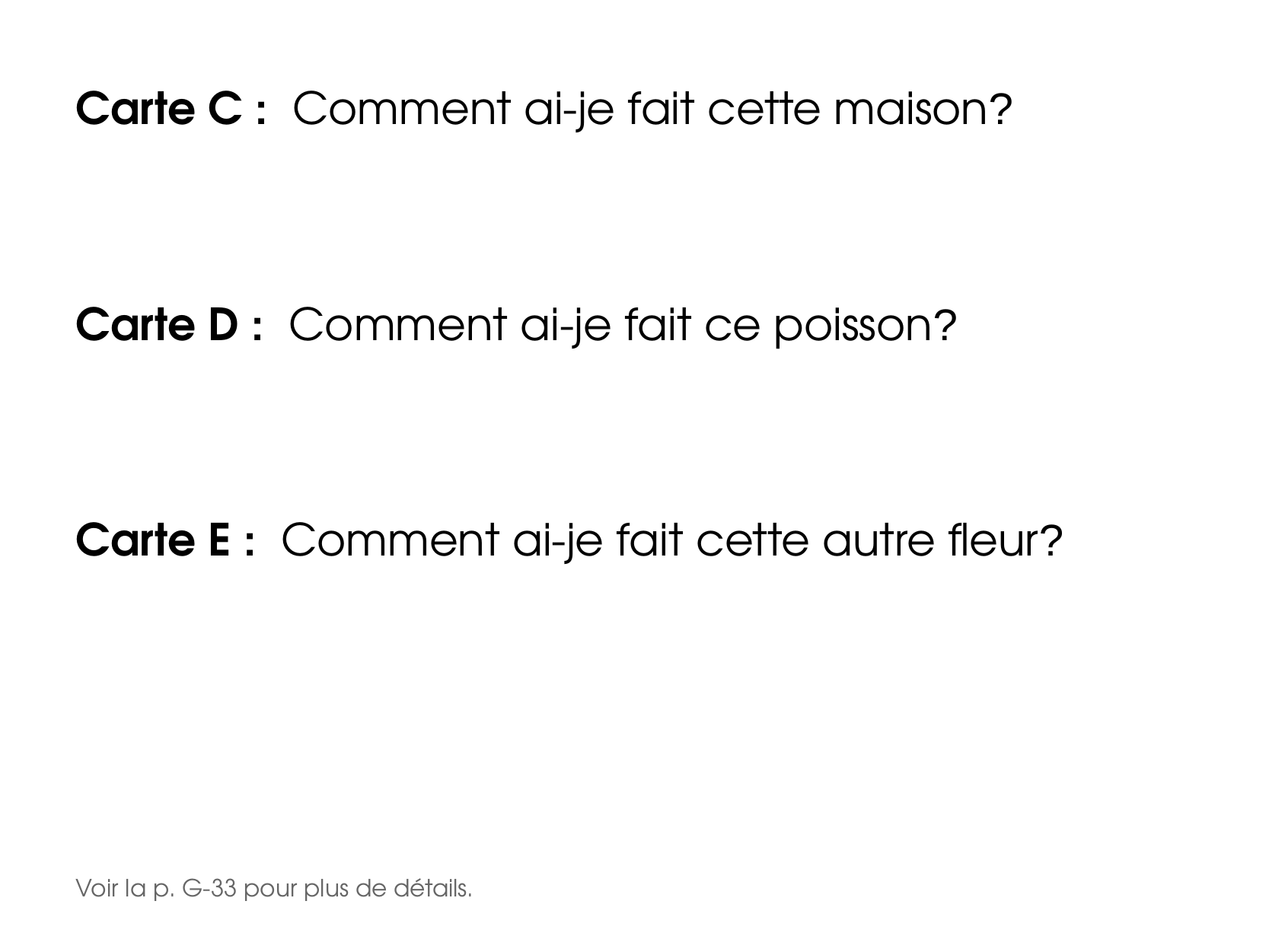

Carte C :  Comment ai-je fait cette maison?
Carte D :  Comment ai-je fait ce poisson?
Carte E :  Comment ai-je fait cette autre fleur?
Voir la p. G-33 pour plus de détails.